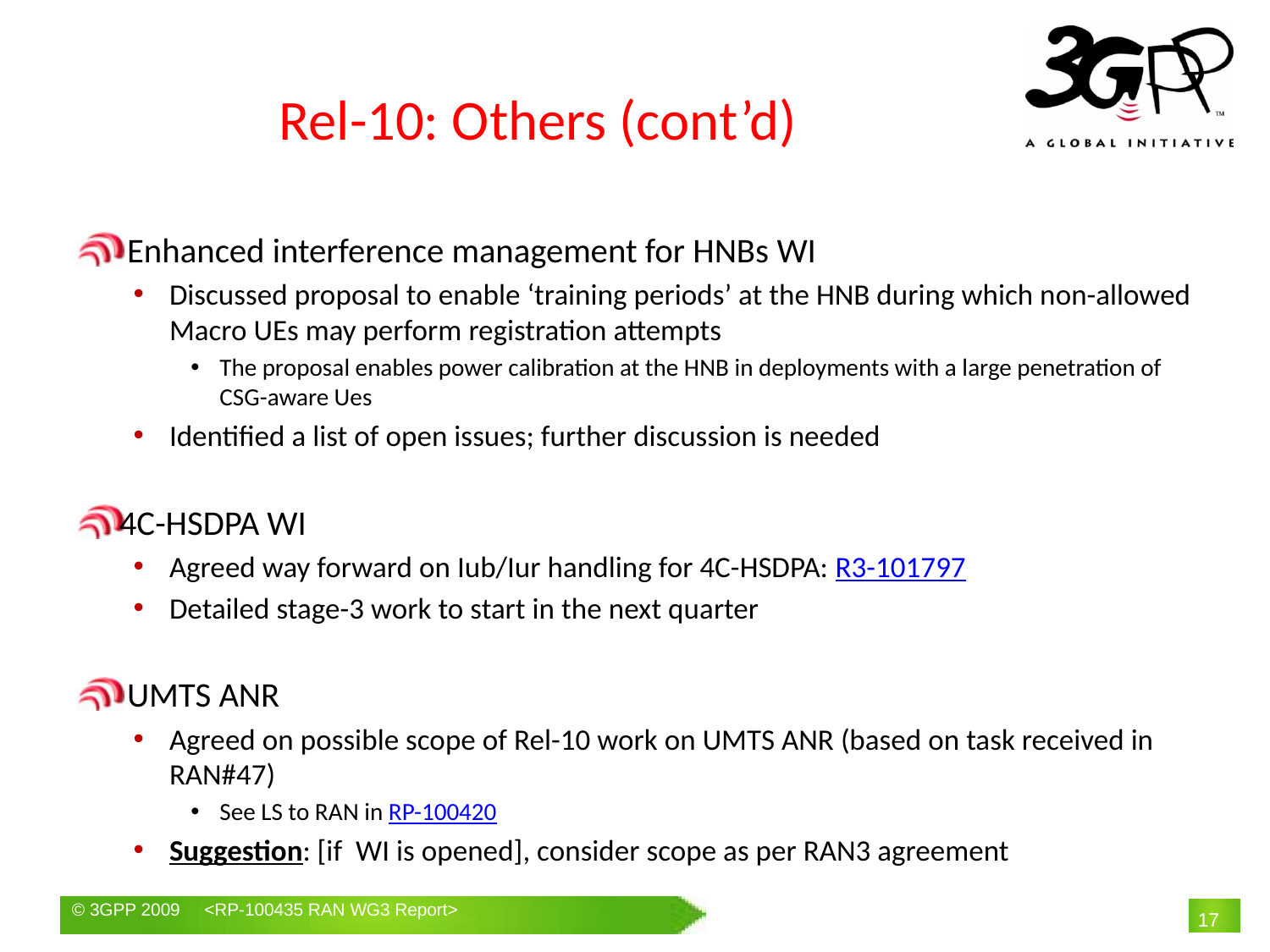

# Rel-10: Others (cont’d)
 Enhanced interference management for HNBs WI
Discussed proposal to enable ‘training periods’ at the HNB during which non-allowed Macro UEs may perform registration attempts
The proposal enables power calibration at the HNB in deployments with a large penetration of CSG-aware Ues
Identified a list of open issues; further discussion is needed

4C-HSDPA WI
Agreed way forward on Iub/Iur handling for 4C-HSDPA: R3-101797
Detailed stage-3 work to start in the next quarter

 UMTS ANR
Agreed on possible scope of Rel-10 work on UMTS ANR (based on task received in RAN#47)
See LS to RAN in RP-100420
Suggestion: [if  WI is opened], consider scope as per RAN3 agreement

17